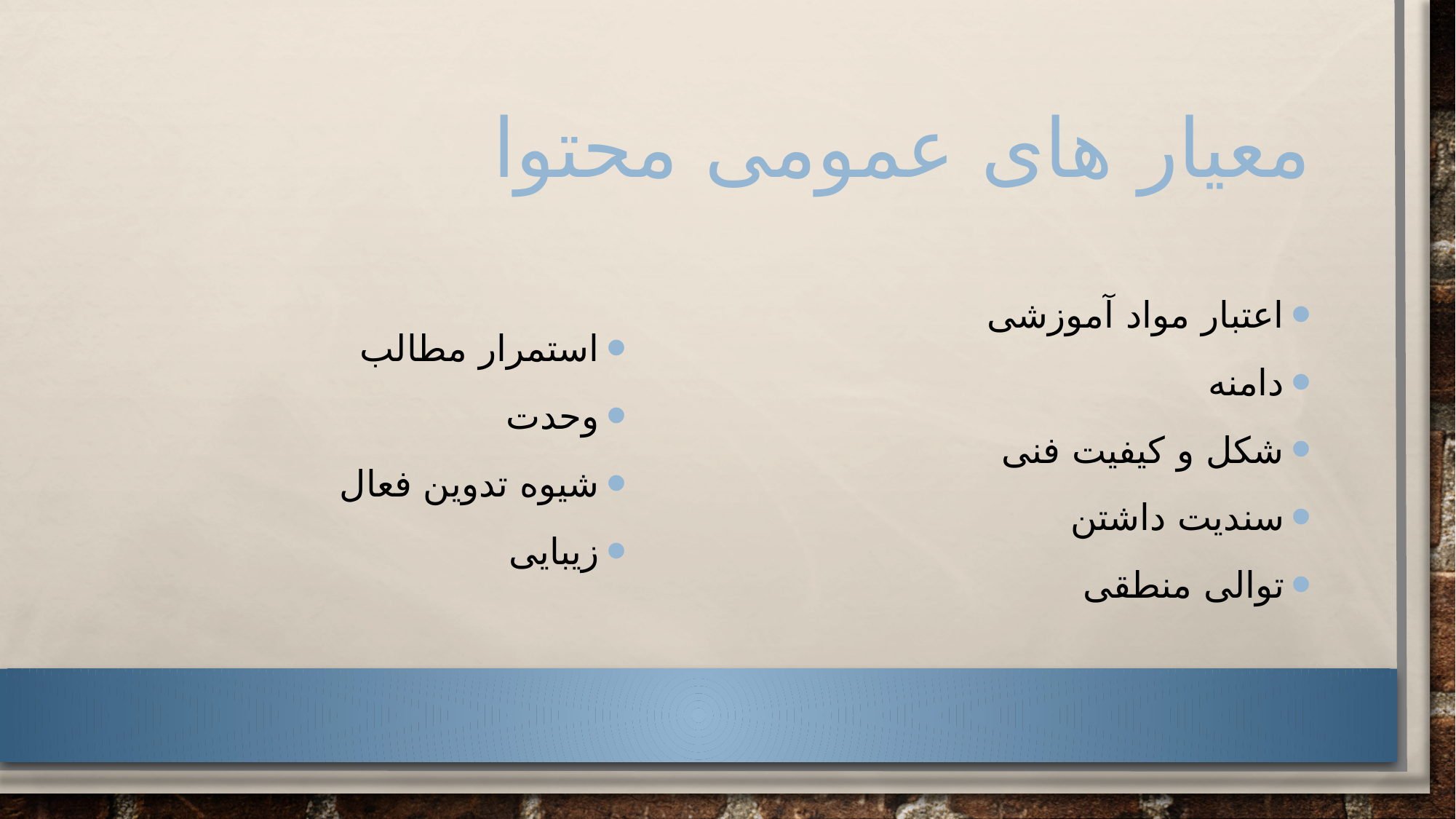

# معیار های عمومی محتوا
استمرار مطالب
وحدت
شیوه تدوین فعال
زیبایی
اعتبار مواد آموزشی
دامنه
شکل و کیفیت فنی
سندیت داشتن
توالی منطقی